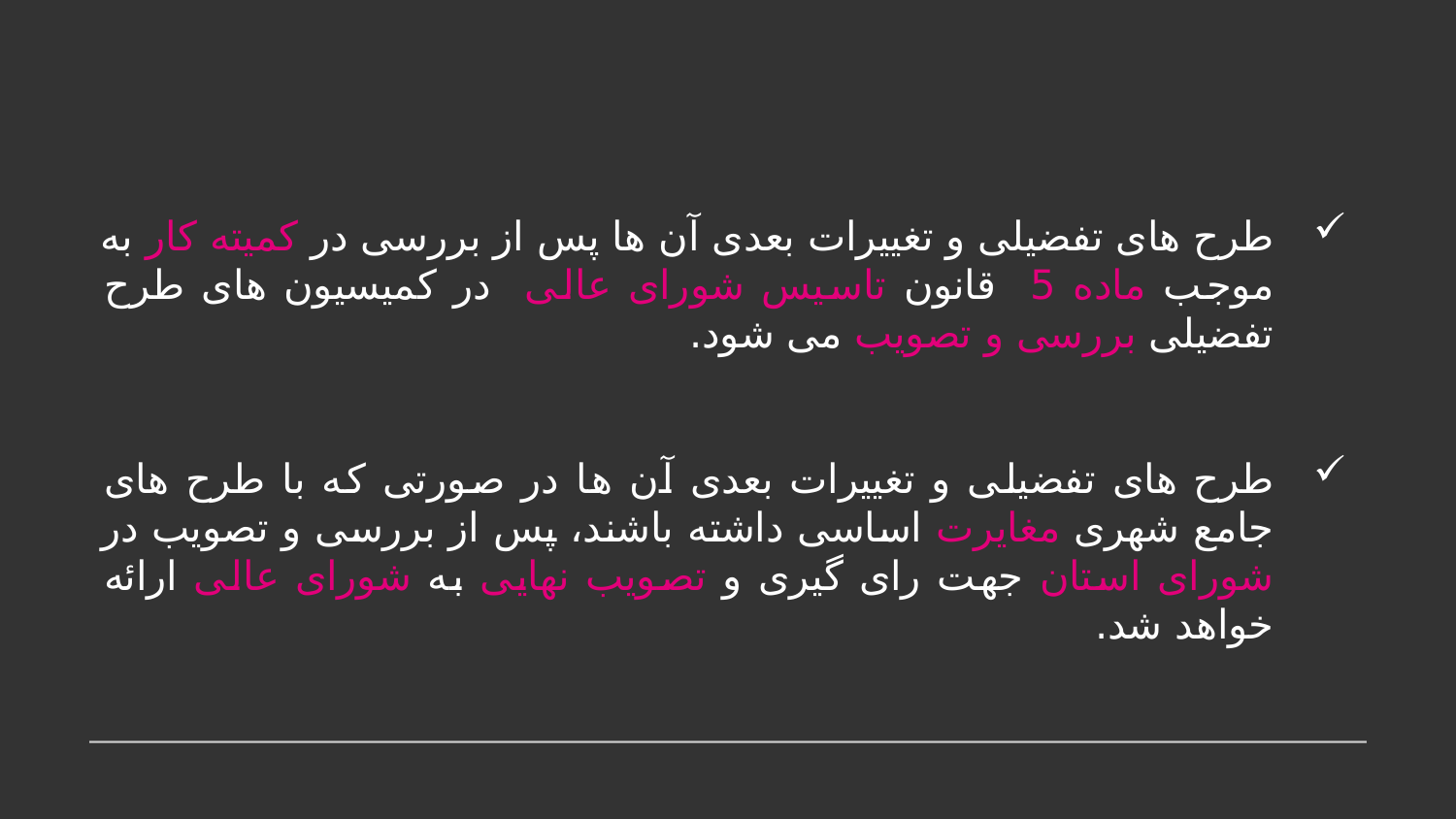

طرح های تفضیلی و تغییرات بعدی آن ها پس از بررسی در کمیته کار به موجب ماده 5  قانون تاسیس شورای عالی  در کمیسیون های طرح تفضیلی بررسی و تصویب می شود.

طرح های تفضیلی و تغییرات بعدی آن ها در صورتی که با طرح های جامع شهری مغایرت اساسی داشته باشند، پس از بررسی و تصویب در شورای استان جهت رای گیری و تصویب نهایی به شورای عالی ارائه خواهد شد.